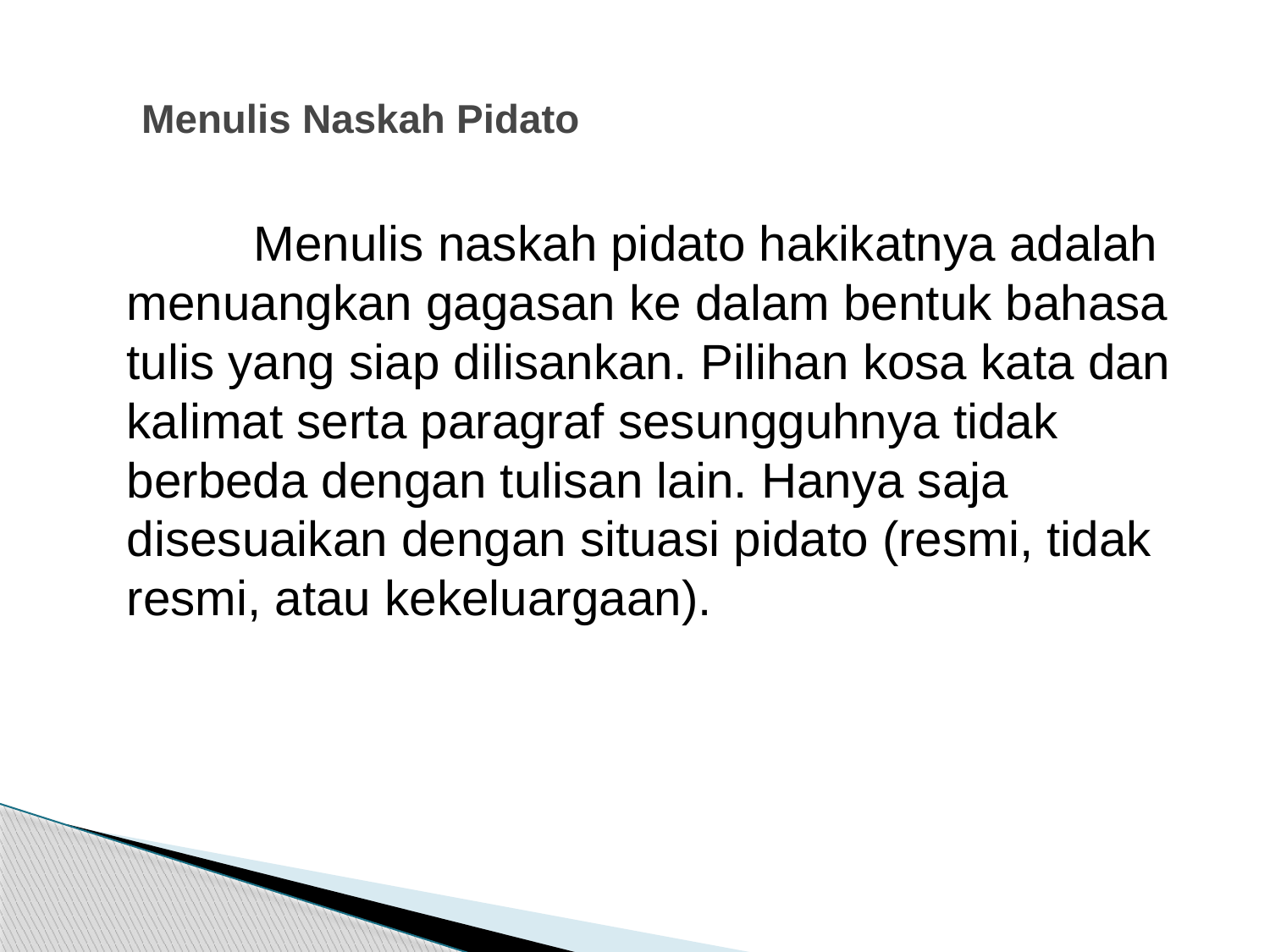

# Menulis Naskah Pidato
		Menulis naskah pidato hakikatnya adalah menuangkan gagasan ke dalam bentuk bahasa tulis yang siap dilisankan. Pilihan kosa kata dan kalimat serta paragraf sesungguhnya tidak berbeda dengan tulisan lain. Hanya saja disesuaikan dengan situasi pidato (resmi, tidak resmi, atau kekeluargaan).